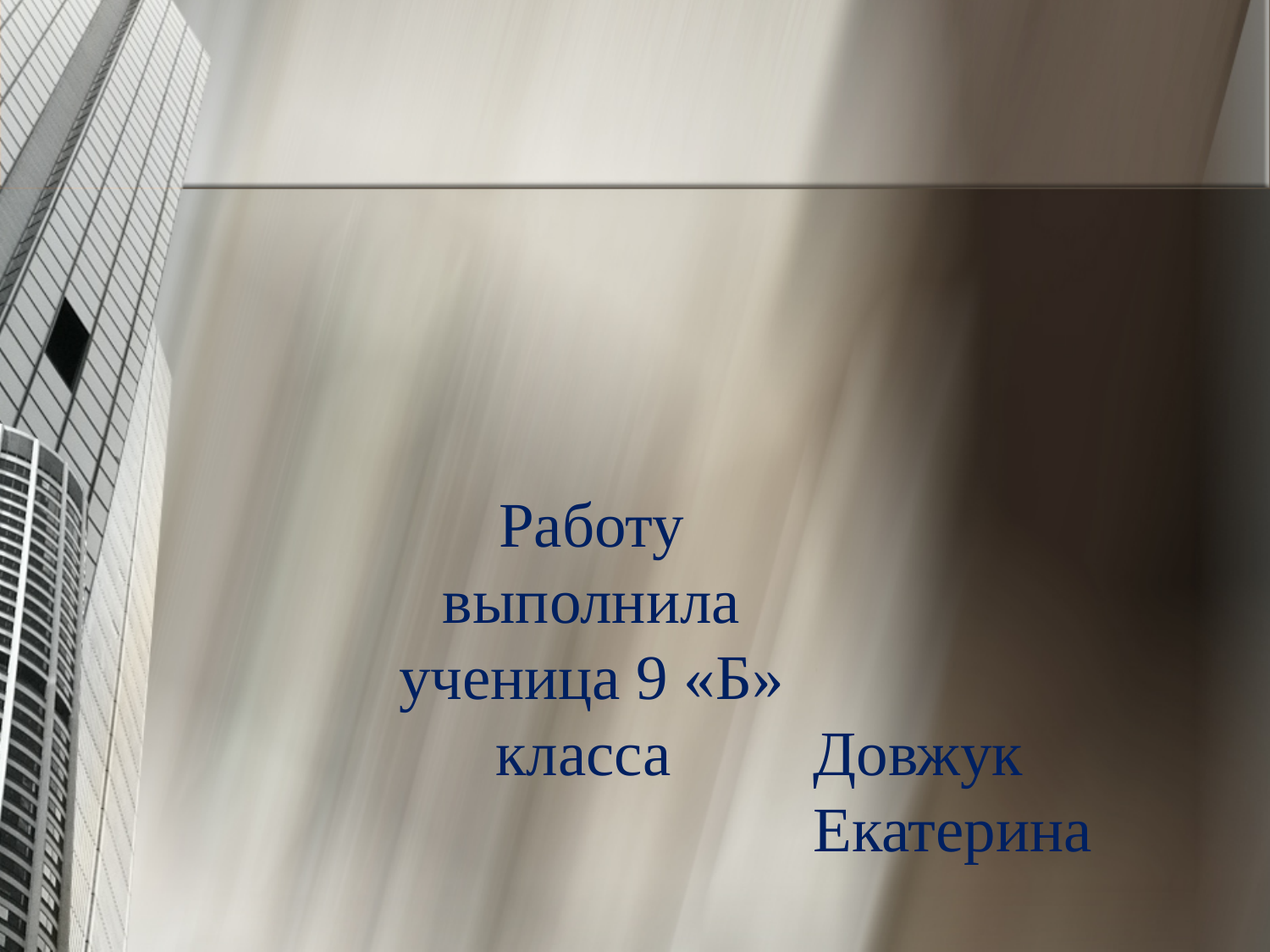

Работу выполнила ученица 9 «Б» класса

Довжук Екатерина